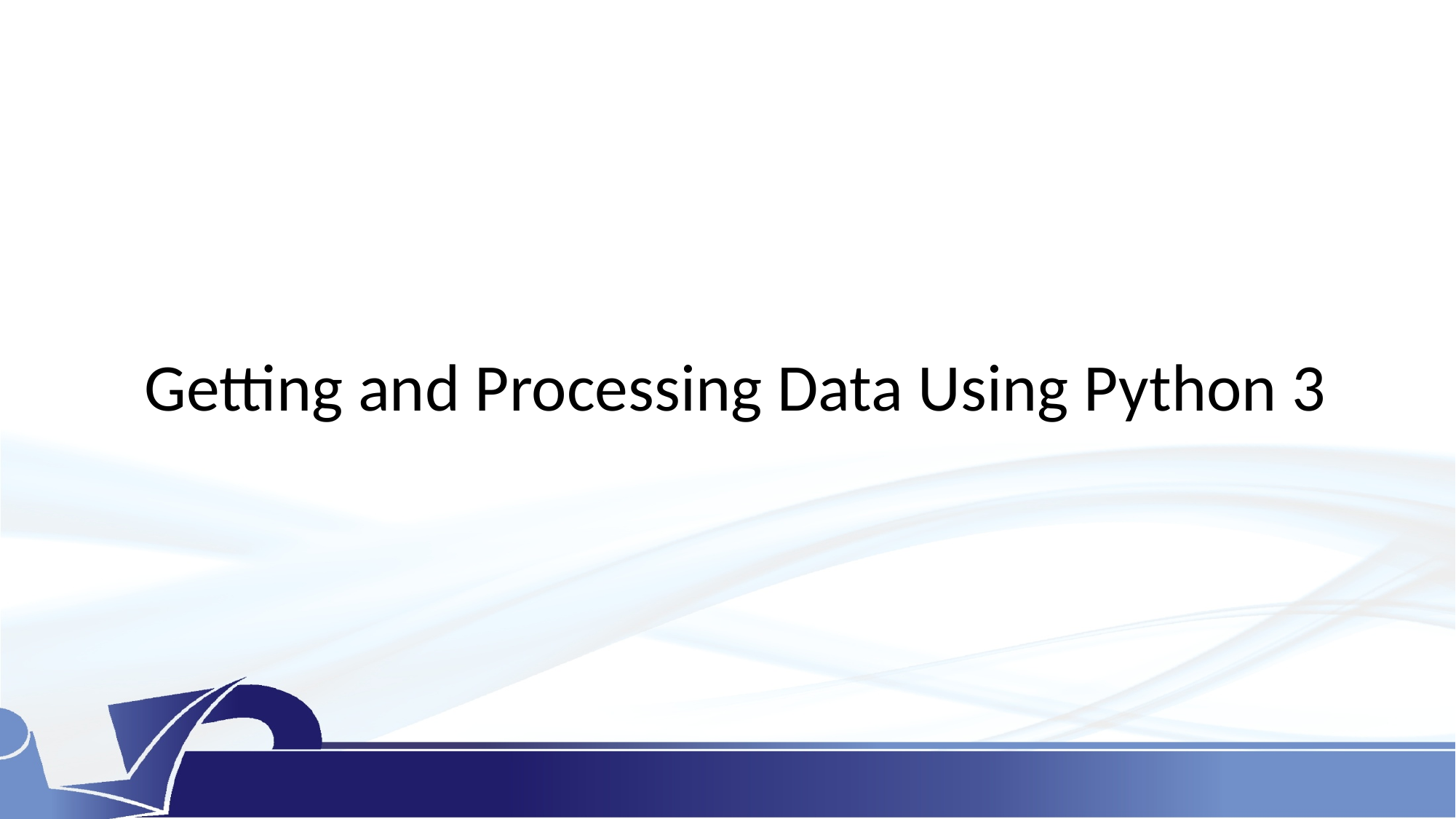

# Getting and Processing Data Using Python 3